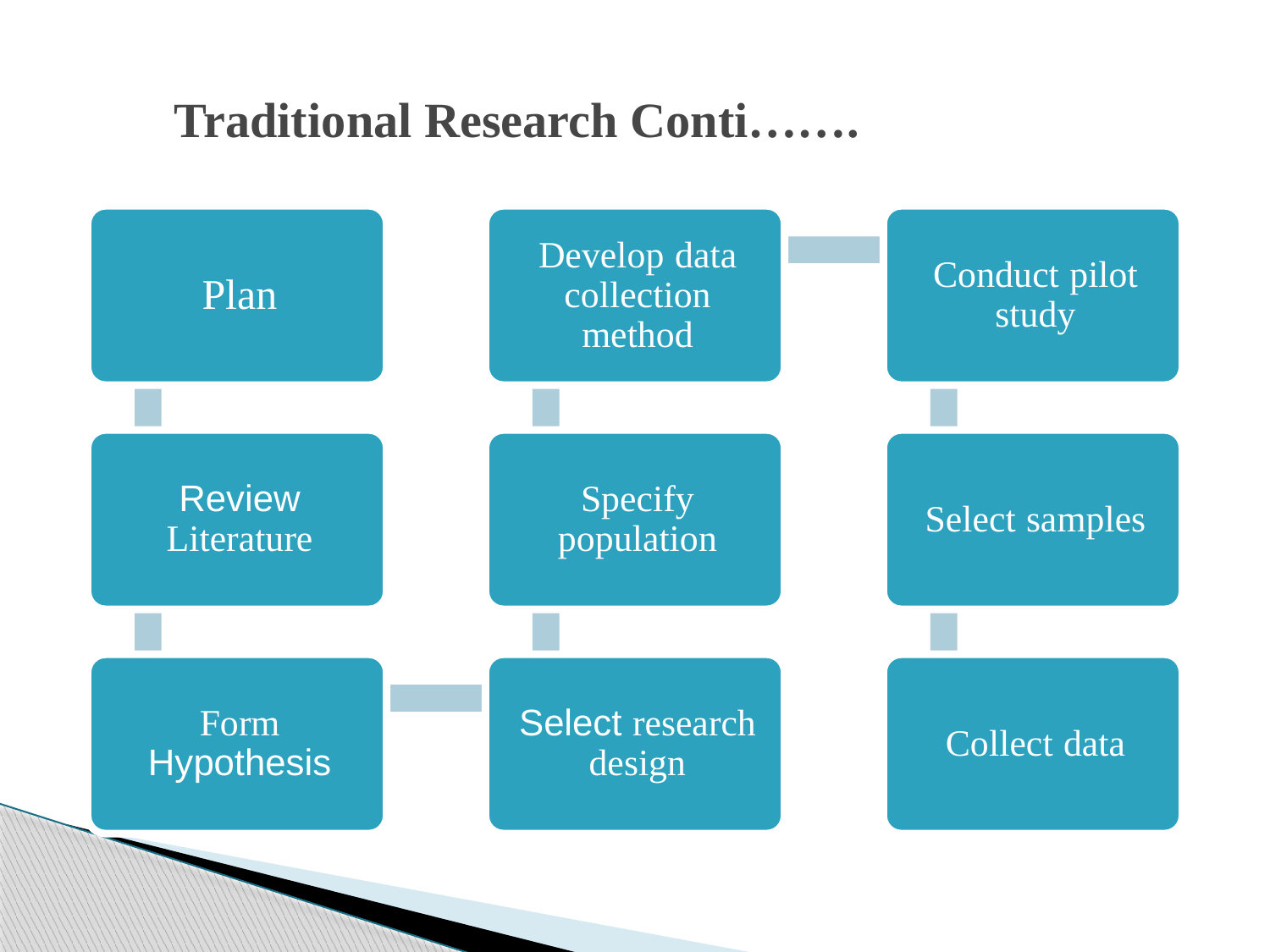

# Traditional Research Conti…….
Plan
Review Literature
Form Hypothesis
Select research design
Specify population
Develop data collection method
Conduct pilot study
Select samples
Collect data